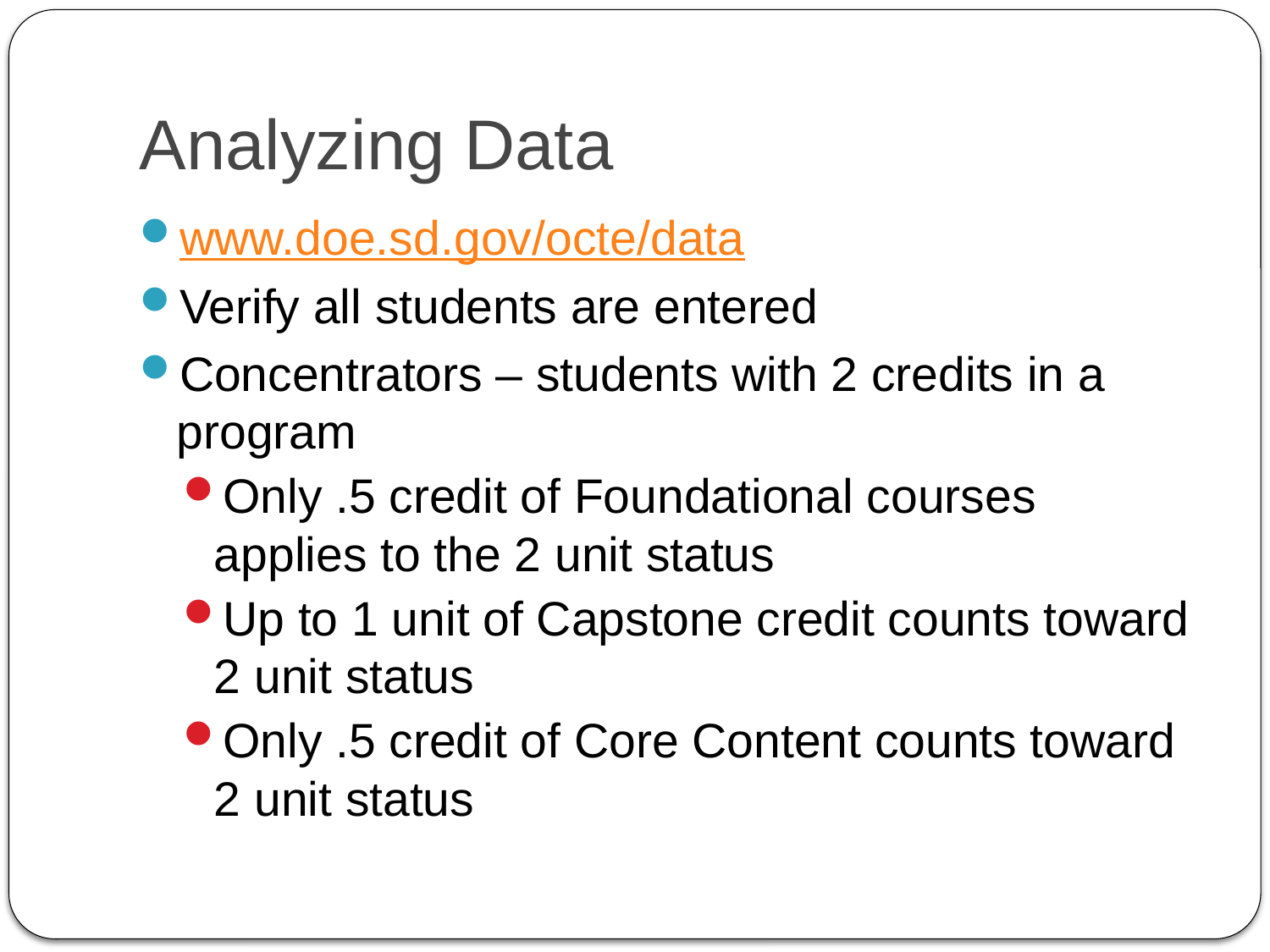

# Analyzing Data
www.doe.sd.gov/octe/data
Verify all students are entered
Concentrators – students with 2 credits in a program
Only .5 credit of Foundational courses applies to the 2 unit status
Up to 1 unit of Capstone credit counts toward 2 unit status
Only .5 credit of Core Content counts toward 2 unit status